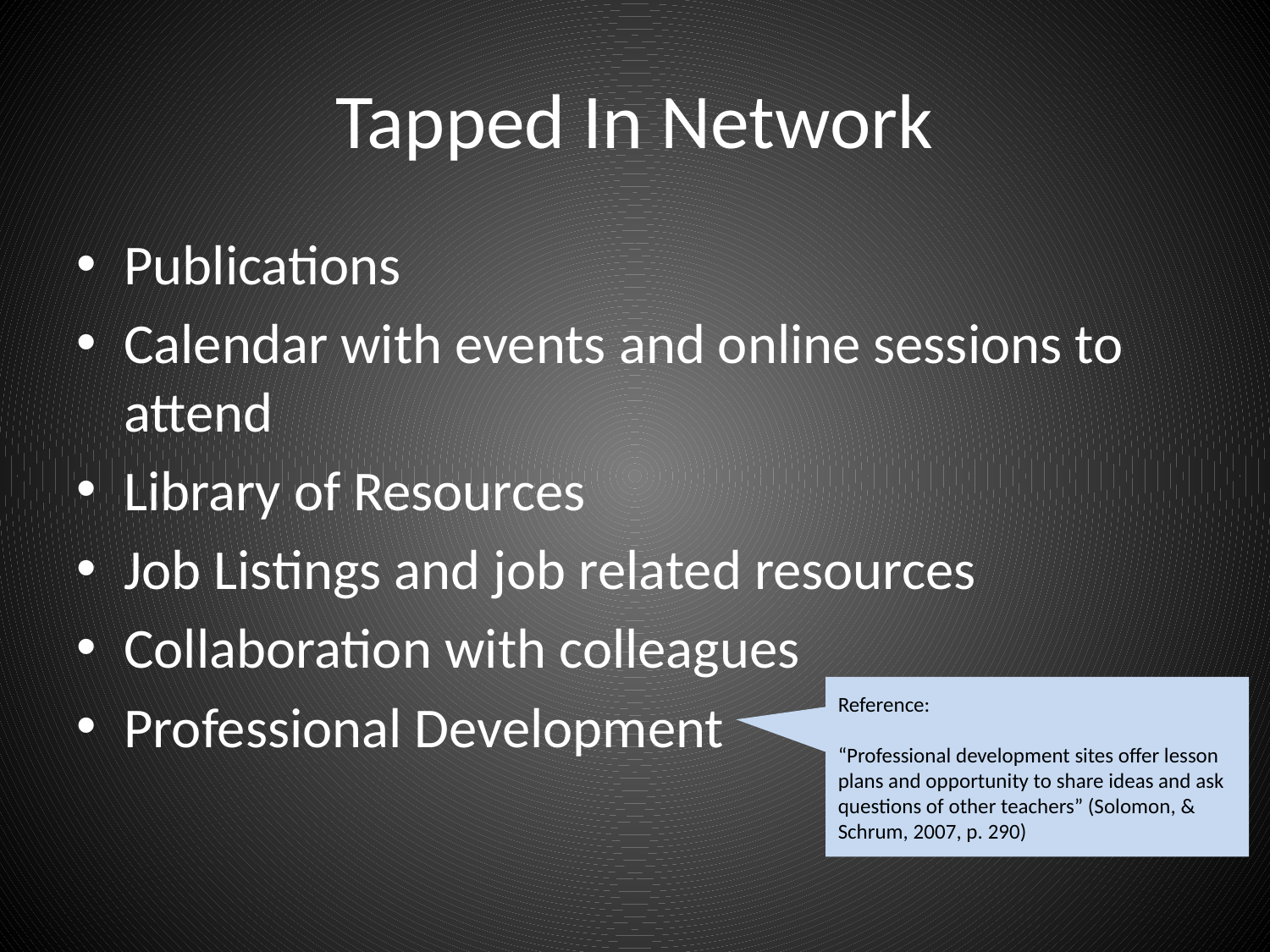

# Tapped In Network
Publications
Calendar with events and online sessions to attend
Library of Resources
Job Listings and job related resources
Collaboration with colleagues
Professional Development

Reference:

“Professional development sites offer lesson plans and opportunity to share ideas and ask questions of other teachers” (Solomon, & Schrum, 2007, p. 290)